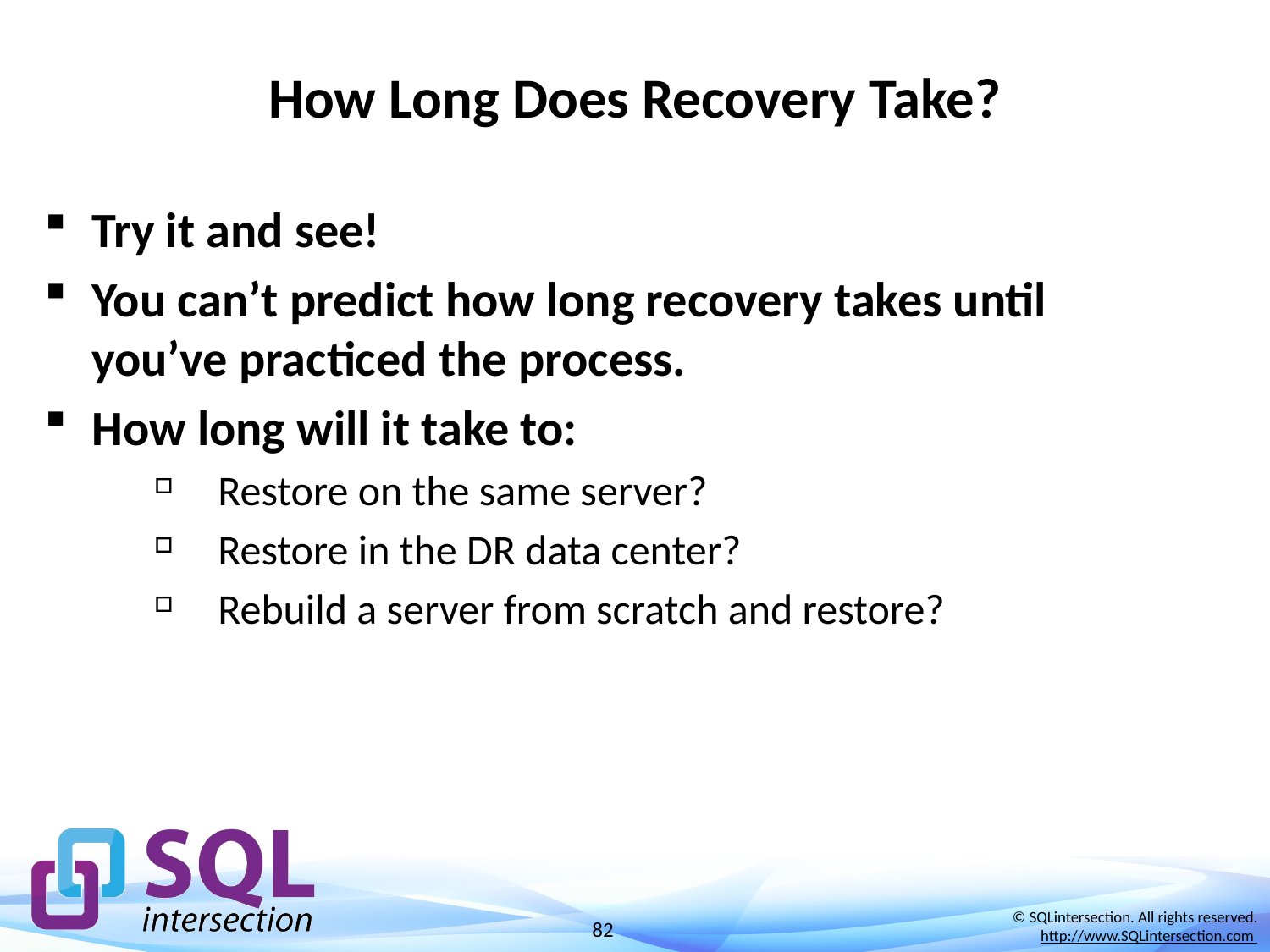

# How Long Does Recovery Take?
Try it and see!
You can’t predict how long recovery takes until you’ve practiced the process.
How long will it take to:
Restore on the same server?
Restore in the DR data center?
Rebuild a server from scratch and restore?